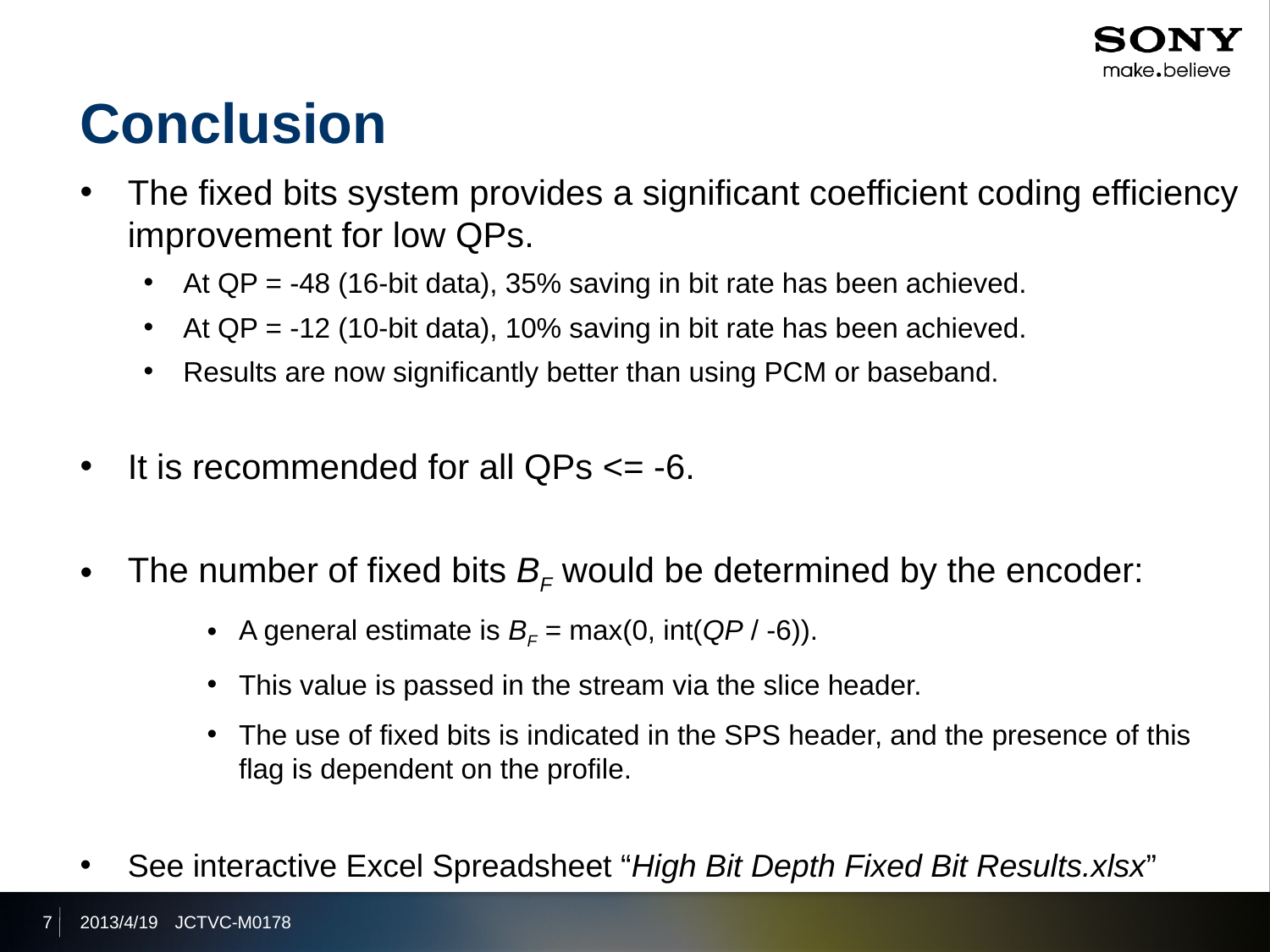

# Conclusion
The fixed bits system provides a significant coefficient coding efficiency improvement for low QPs.
At QP = -48 (16-bit data), 35% saving in bit rate has been achieved.
At QP = -12 (10-bit data), 10% saving in bit rate has been achieved.
Results are now significantly better than using PCM or baseband.

It is recommended for all QPs <= -6.

The number of fixed bits BF would be determined by the encoder:
A general estimate is BF = max(0, int(QP / -6)).
This value is passed in the stream via the slice header.
The use of fixed bits is indicated in the SPS header, and the presence of this flag is dependent on the profile.

See interactive Excel Spreadsheet “High Bit Depth Fixed Bit Results.xlsx”
7
2013/4/19
JCTVC-M0178